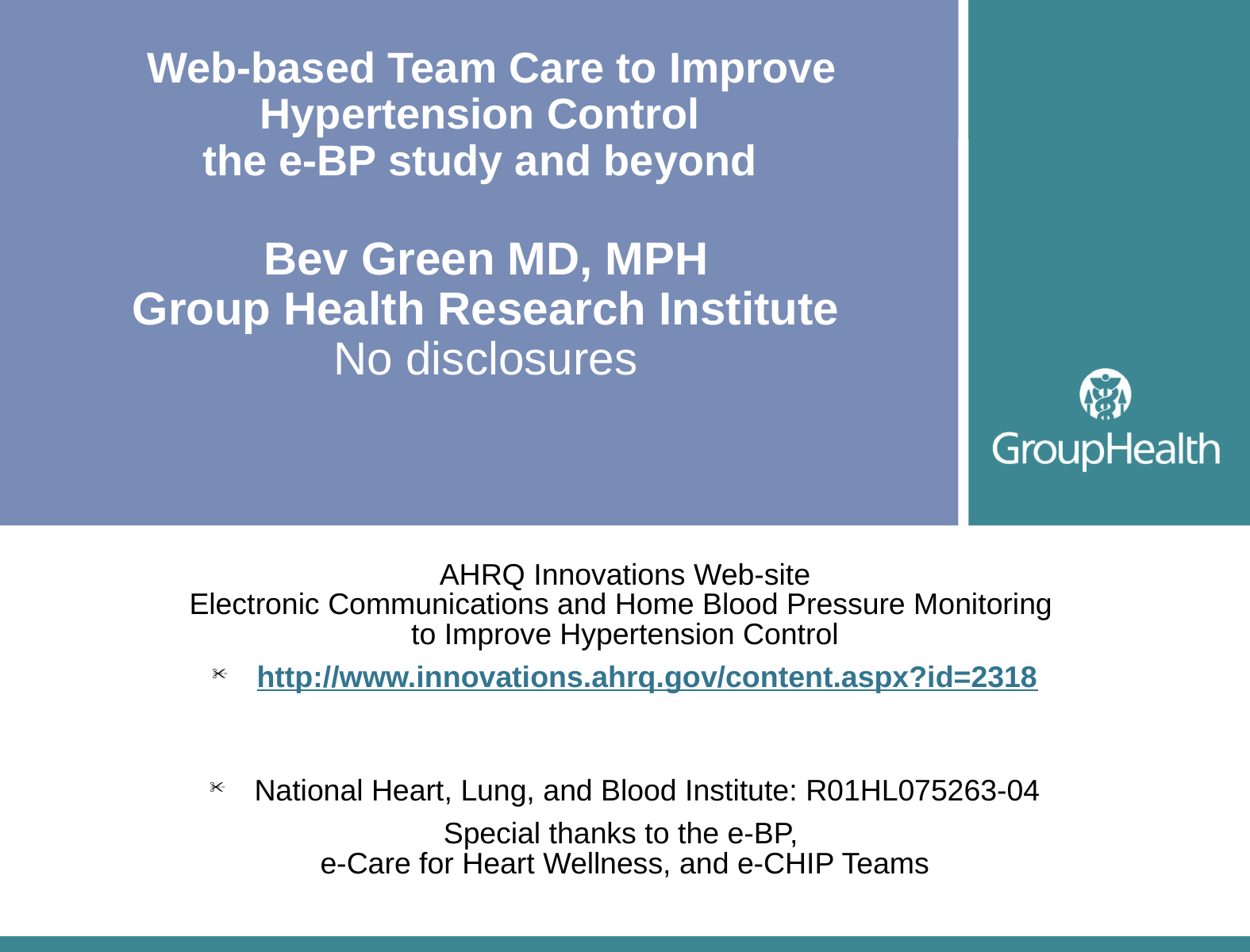

# Web-based Team Care to Improve Hypertension Control the e-BP study and beyond Bev Green MD, MPH Group Health Research Institute No disclosures
AHRQ Innovations Web-site
Electronic Communications and Home Blood Pressure Monitoring
to Improve Hypertension Control
http://www.innovations.ahrq.gov/content.aspx?id=2318

National Heart, Lung, and Blood Institute: R01HL075263-04
Special thanks to the e-BP,
e-Care for Heart Wellness, and e-CHIP Teams